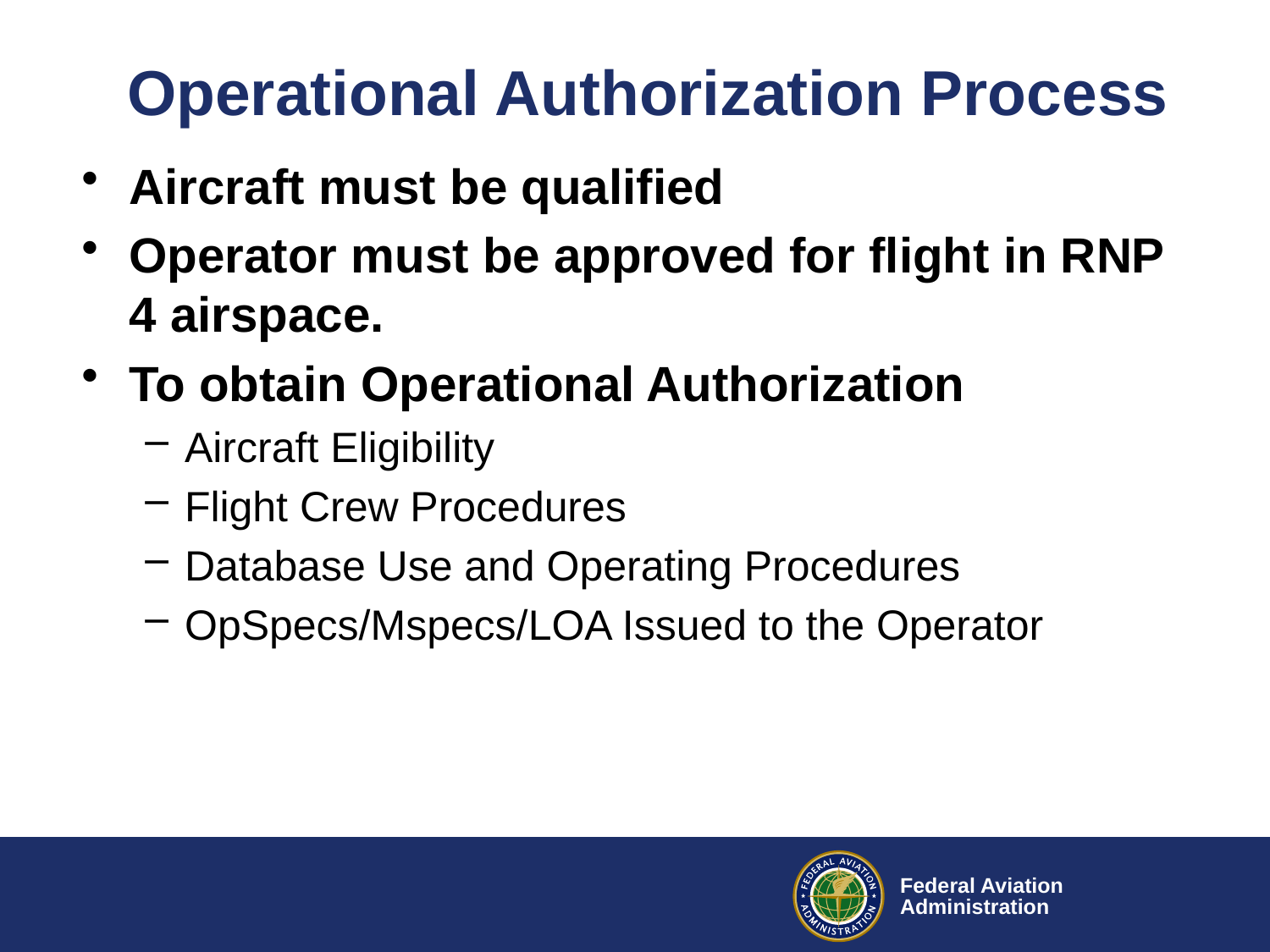

# Operational Authorization Process
Aircraft must be qualified
Operator must be approved for flight in RNP 4 airspace.
To obtain Operational Authorization
Aircraft Eligibility
Flight Crew Procedures
Database Use and Operating Procedures
OpSpecs/Mspecs/LOA Issued to the Operator